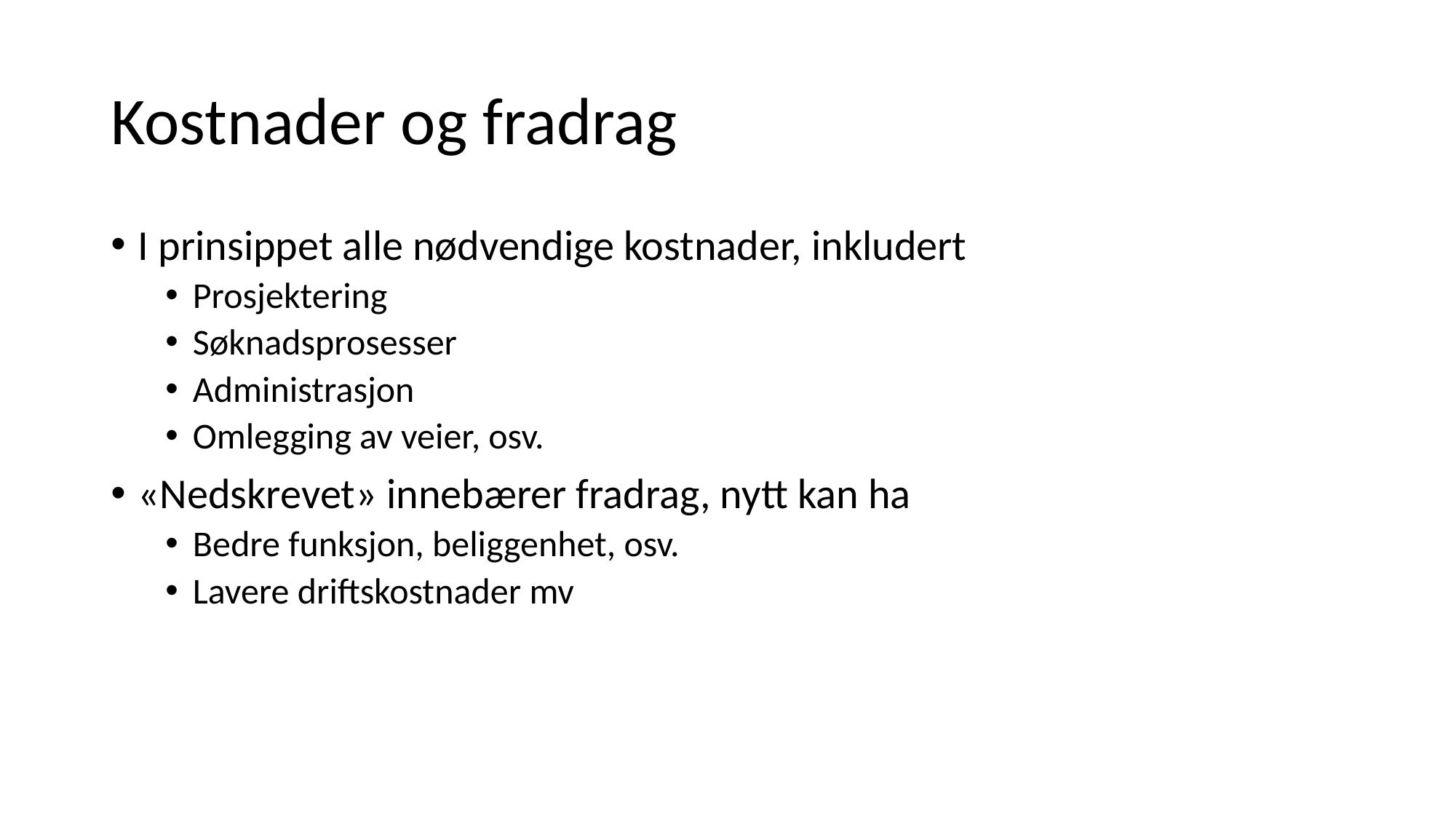

# Kostnader og fradrag
I prinsippet alle nødvendige kostnader, inkludert
Prosjektering
Søknadsprosesser
Administrasjon
Omlegging av veier, osv.
«Nedskrevet» innebærer fradrag, nytt kan ha
Bedre funksjon, beliggenhet, osv.
Lavere driftskostnader mv